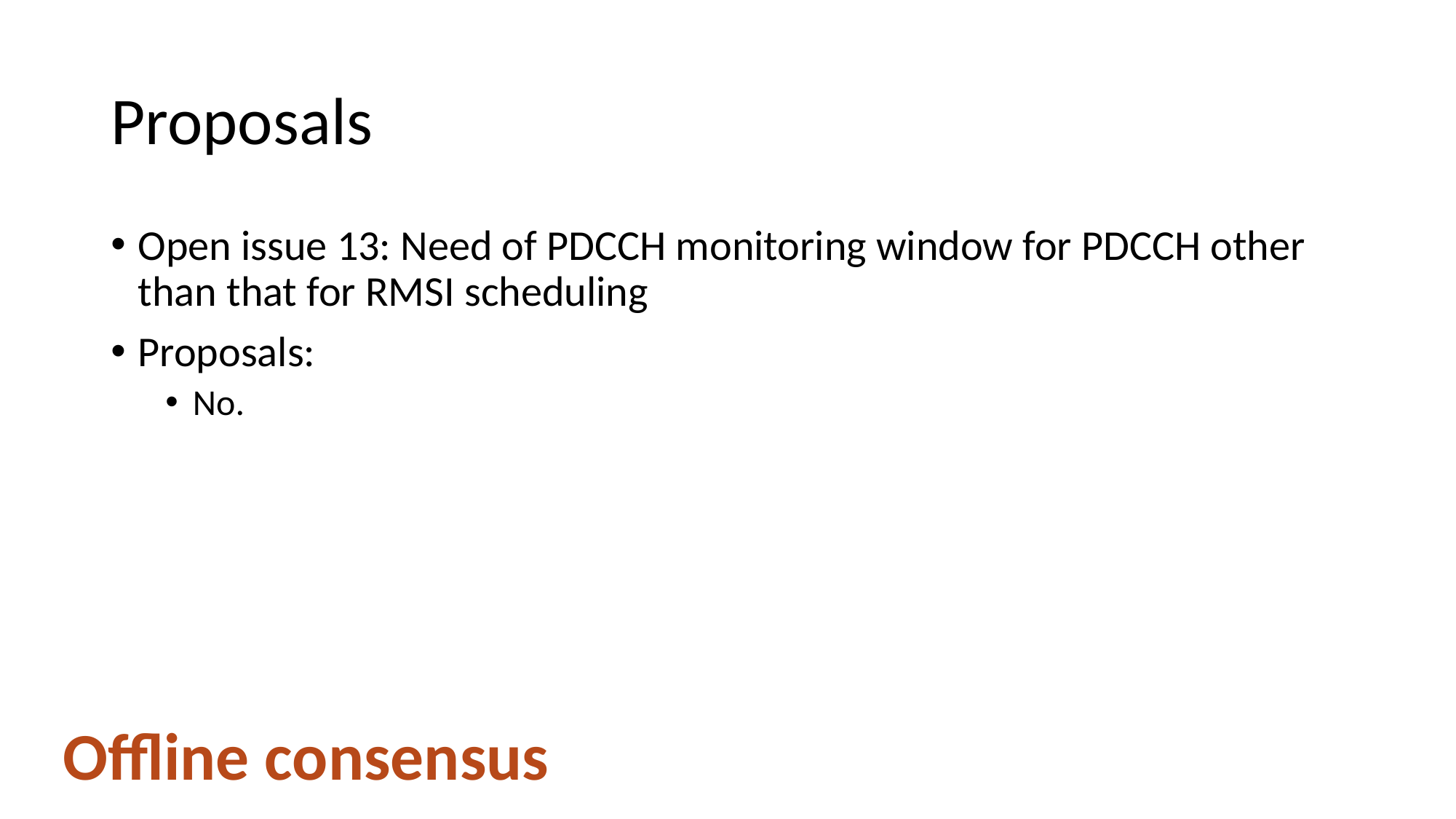

# Proposals
Open issue 13: Need of PDCCH monitoring window for PDCCH other than that for RMSI scheduling
Proposals:
No.
Offline consensus